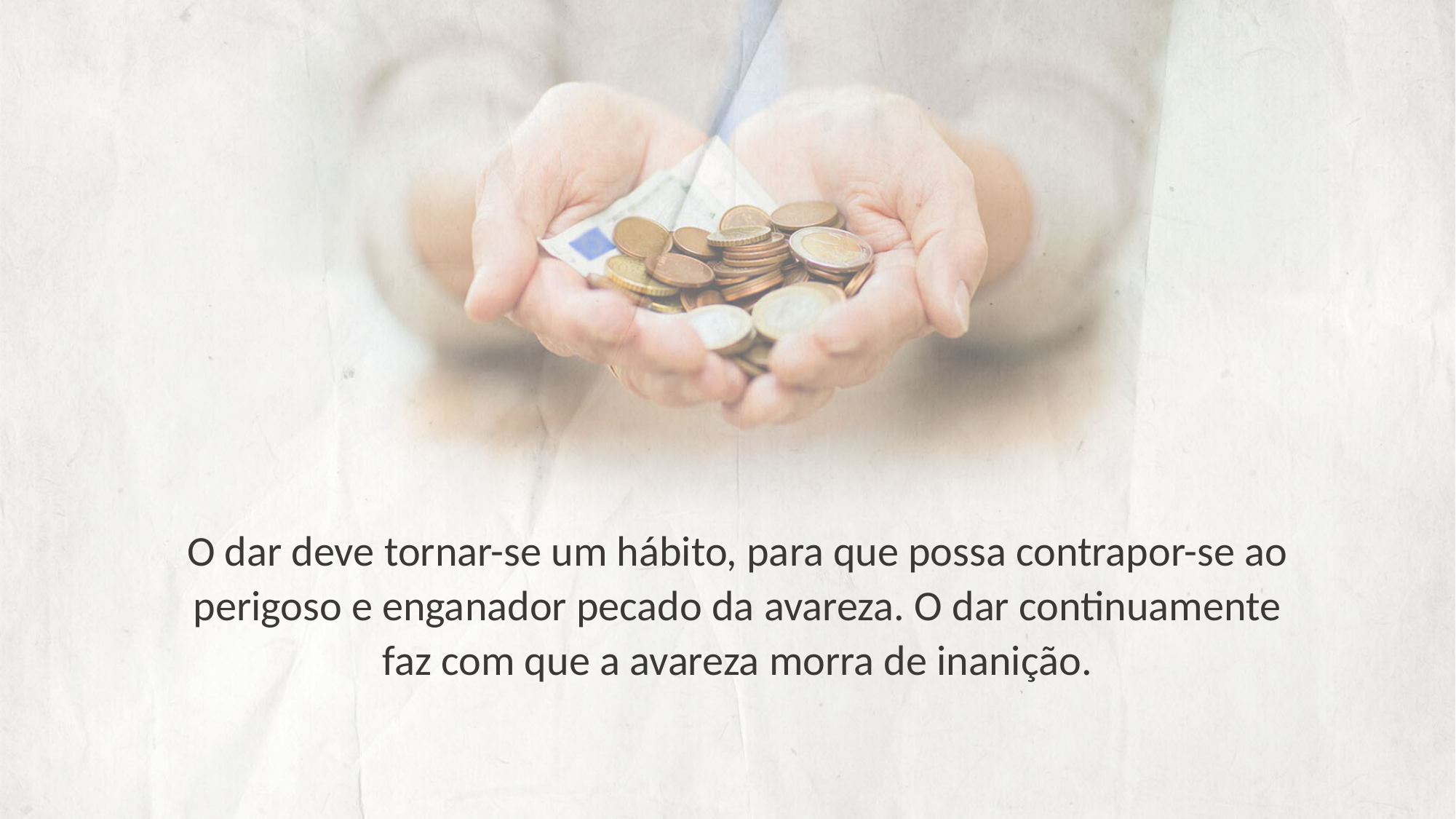

# O dar deve tornar-se um hábito, para que possa contrapor-se ao perigoso e enganador pecado da avareza. O dar continuamente faz com que a avareza morra de inanição.